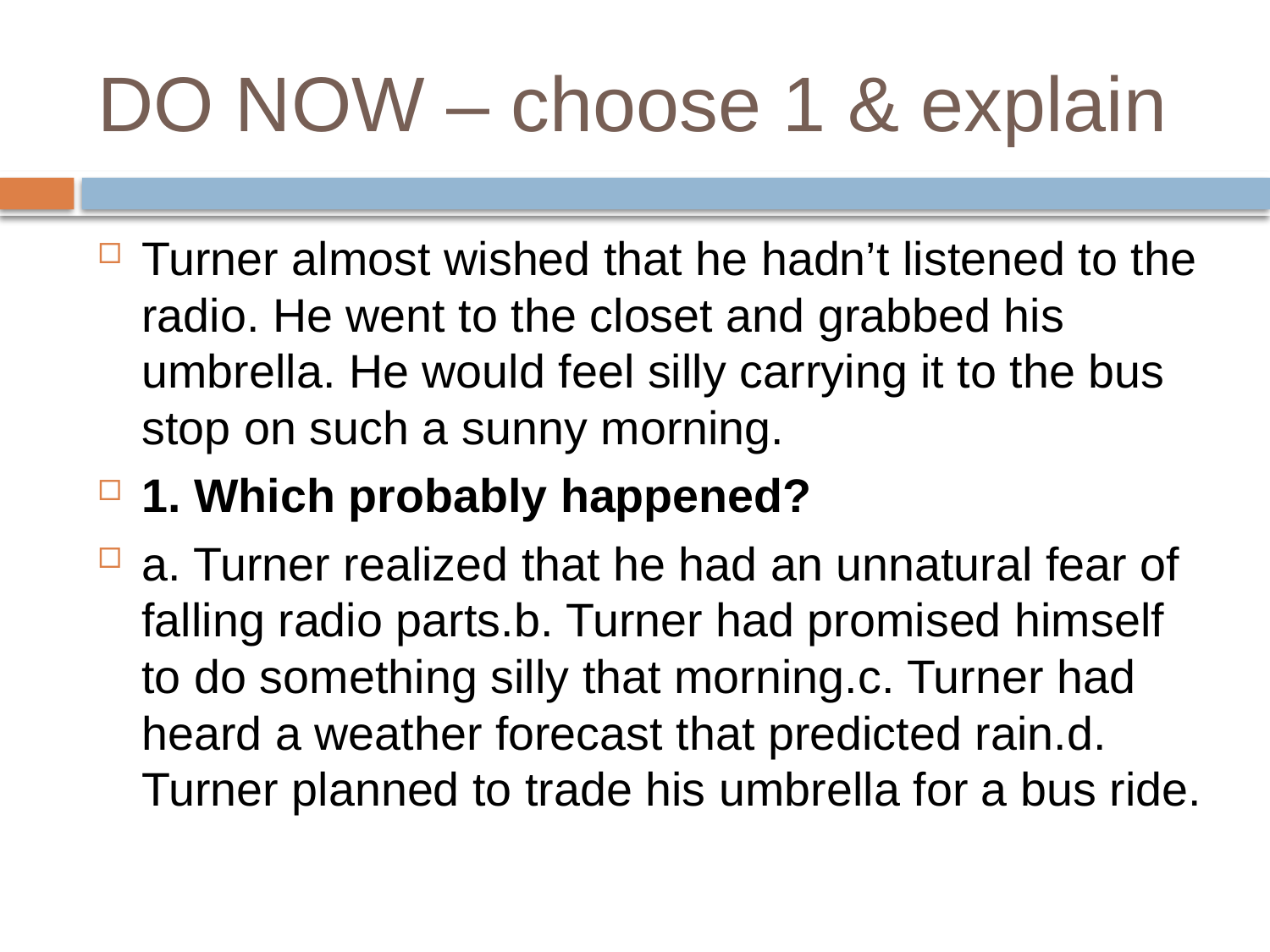

# DO NOW – choose 1 & explain
Turner almost wished that he hadn’t listened to the radio. He went to the closet and grabbed his umbrella. He would feel silly carrying it to the bus stop on such a sunny morning.
1. Which probably happened?
a. Turner realized that he had an unnatural fear of falling radio parts. b. Turner had promised himself to do something silly that morning. c. Turner had heard a weather forecast that predicted rain. d. Turner planned to trade his umbrella for a bus ride.